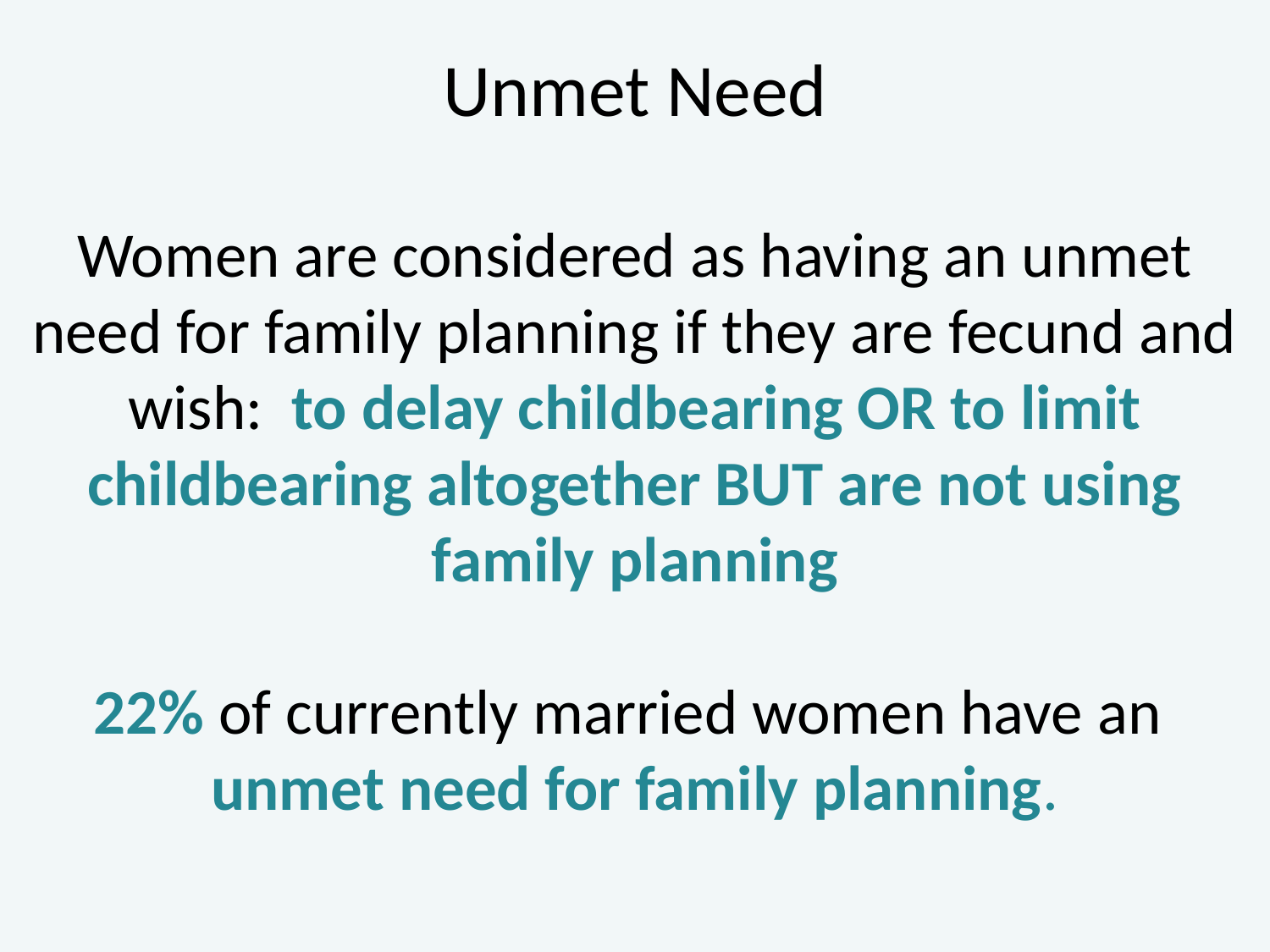

# Unmet Need
Women are considered as having an unmet need for family planning if they are fecund and wish:  to delay childbearing OR to limit childbearing altogether BUT are not using family planning

22% of currently married women have an
unmet need for family planning.